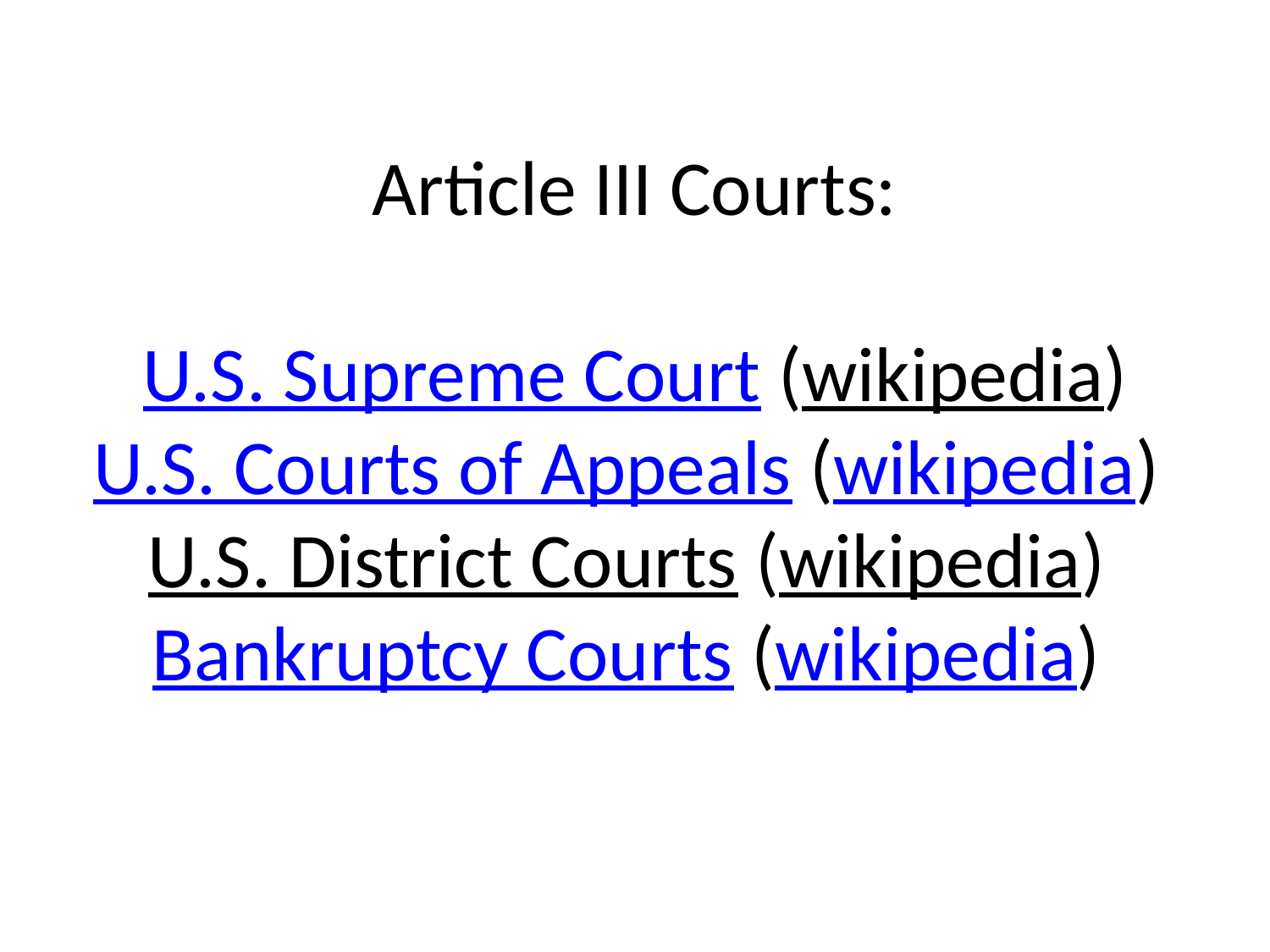

# Article III Courts: U.S. Supreme Court (wikipedia) U.S. Courts of Appeals (wikipedia) U.S. District Courts (wikipedia) Bankruptcy Courts (wikipedia)